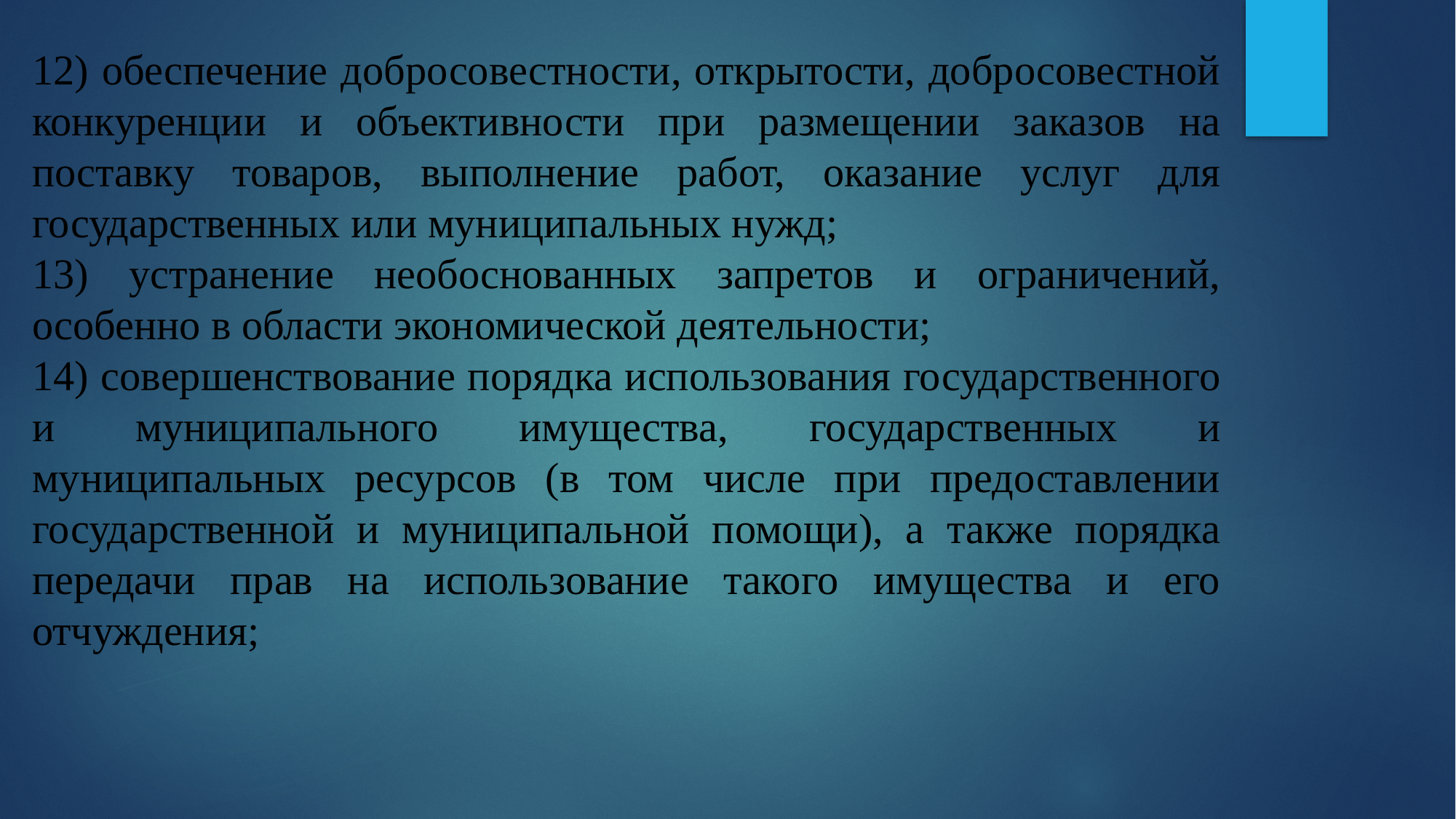

12) обеспечение добросовестности, открытости, добросовестной конкуренции и объективности при размещении заказов на поставку товаров, выполнение работ, оказание услуг для государственных или муниципальных нужд;
13) устранение необоснованных запретов и ограничений, особенно в области экономической деятельности;
14) совершенствование порядка использования государственного и муниципального имущества, государственных и муниципальных ресурсов (в том числе при предоставлении государственной и муниципальной помощи), а также порядка передачи прав на использование такого имущества и его отчуждения;